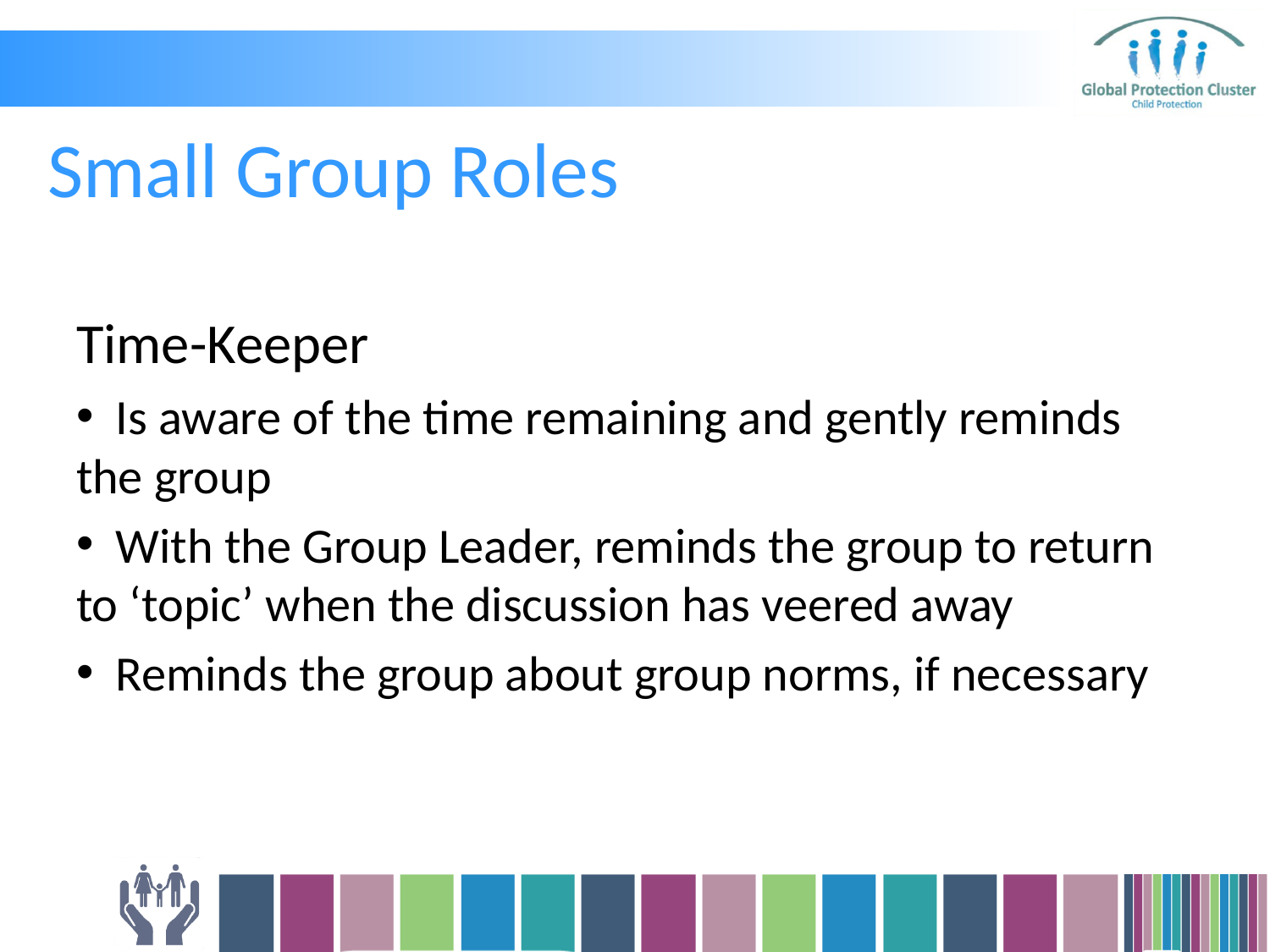

# Small Group Roles

Time-Keeper
  Is aware of the time remaining and gently reminds the group
  With the Group Leader, reminds the group to return to ‘topic’ when the discussion has veered away
  Reminds the group about group norms, if necessary